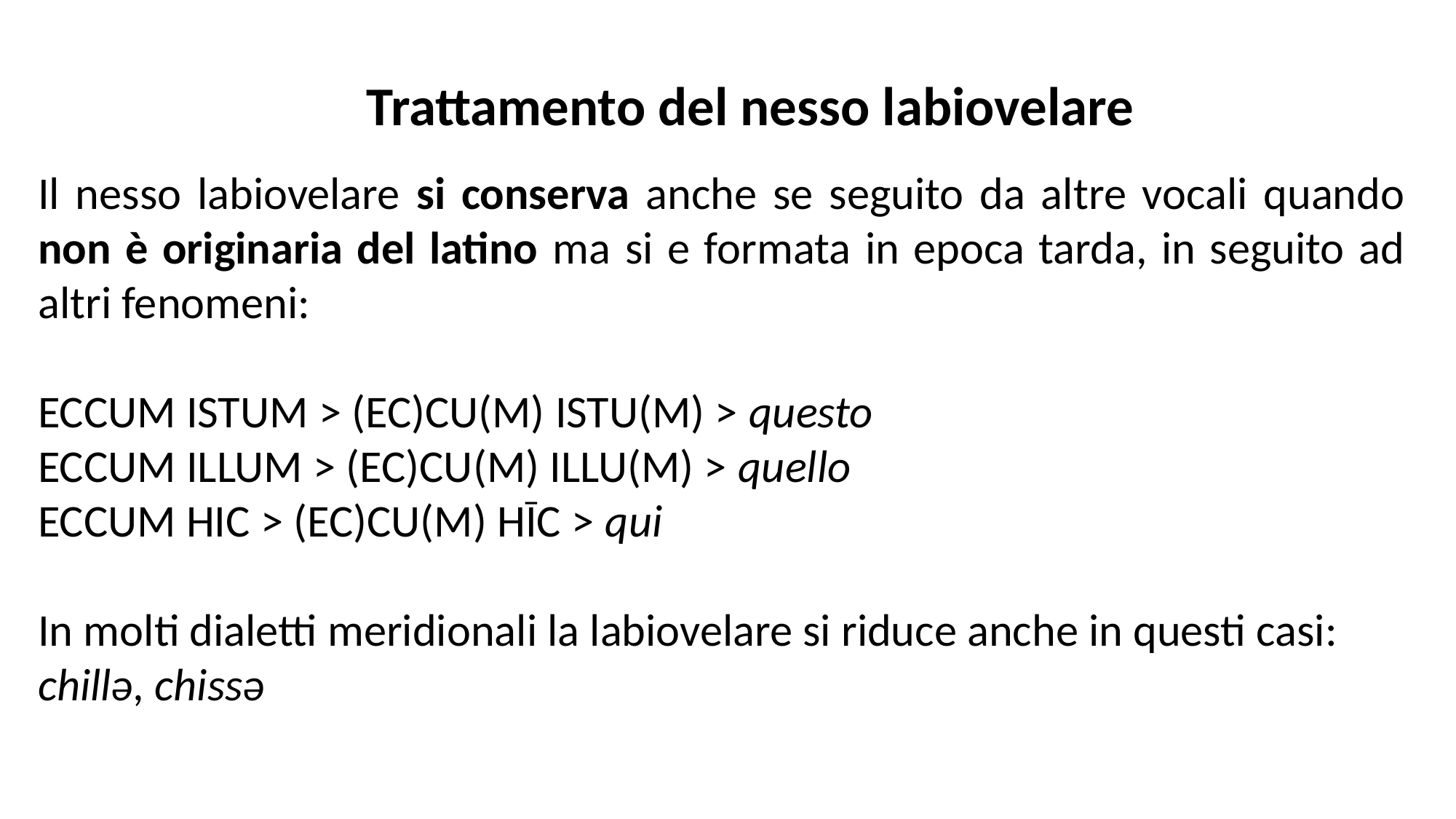

Trattamento del nesso labiovelare
Il nesso labiovelare si conserva anche se seguito da altre vocali quando non è originaria del latino ma si e formata in epoca tarda, in seguito ad altri fenomeni:

ECCUM ISTUM > (EC)CU(M) ISTU(M) > questo
ECCUM ILLUM > (EC)CU(M) ILLU(M) > quello
ECCUM HIC > (EC)CU(M) HĪC > qui

In molti dialetti meridionali la labiovelare si riduce anche in questi casi: chillǝ, chissǝ